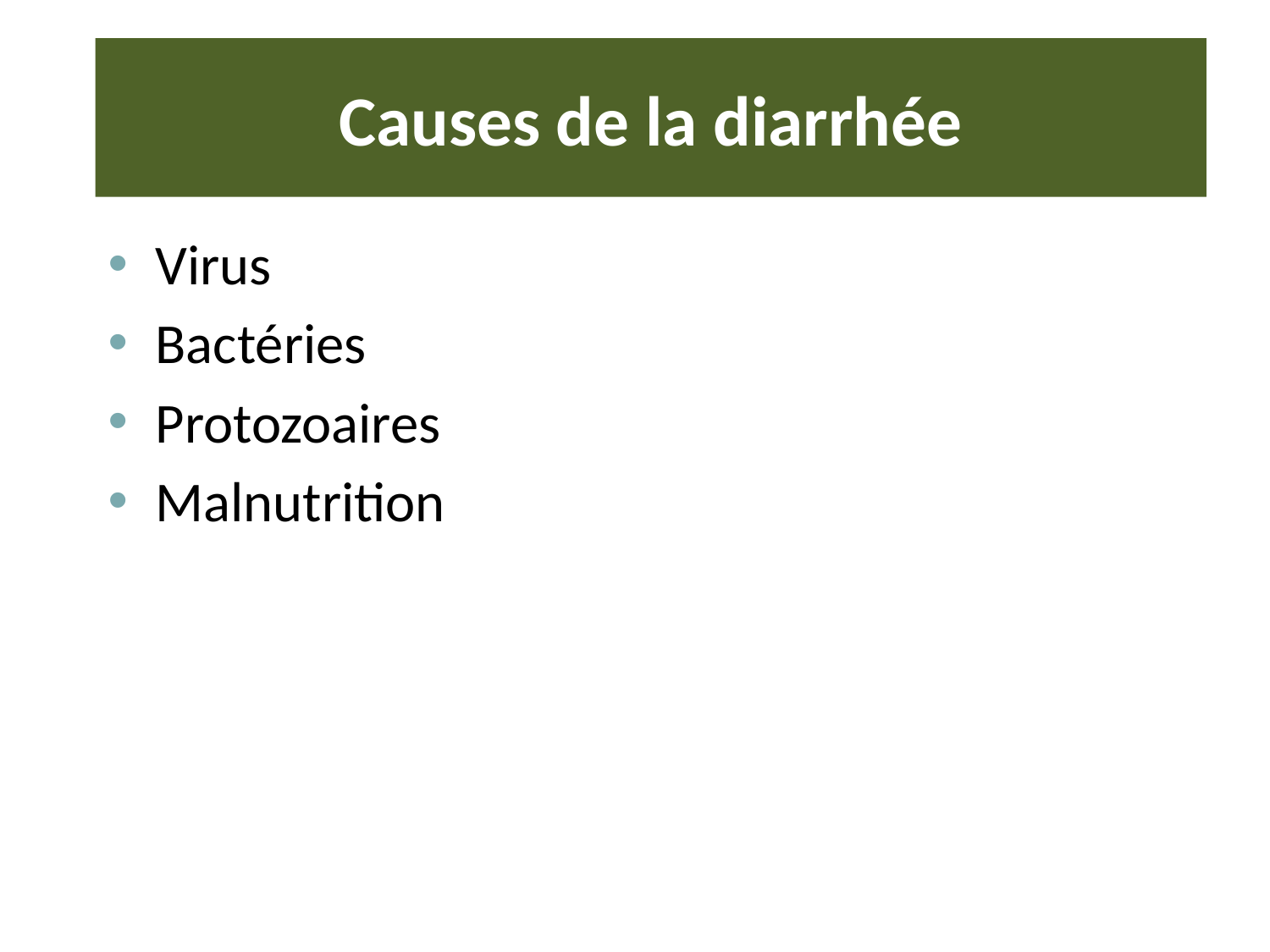

# Causes de la diarrhée
Virus
Bactéries
Protozoaires
Malnutrition